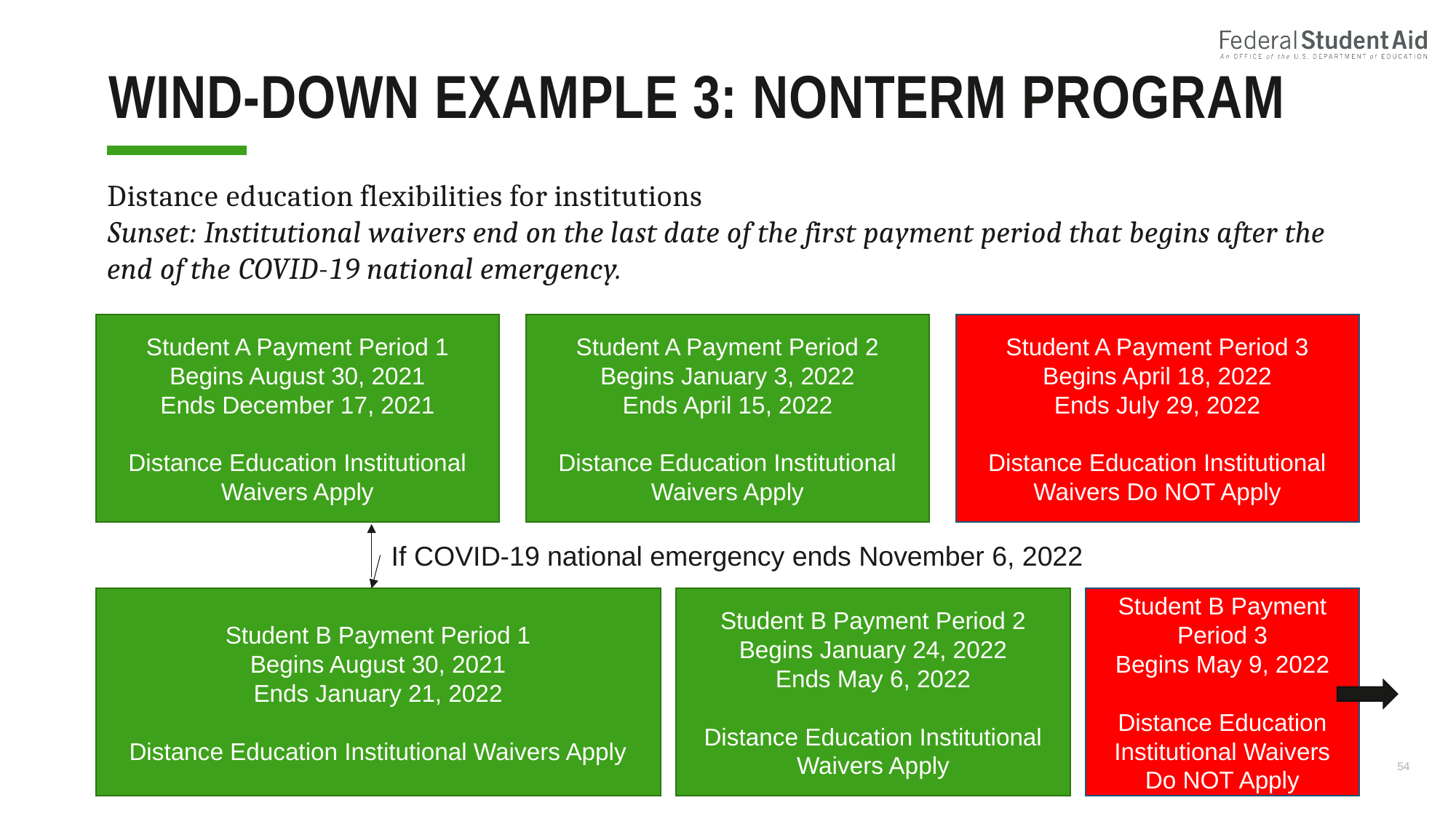

# Wind-down example 3: nonterm program
Distance education flexibilities for institutions
Sunset: Institutional waivers end on the last date of the first payment period that begins after the end of the COVID-19 national emergency.
Student A Payment Period 1
Begins August 30, 2021
Ends December 17, 2021

Distance Education Institutional Waivers Apply
Student A Payment Period 2
Begins January 3, 2022
Ends April 15, 2022

Distance Education Institutional Waivers Apply
Student A Payment Period 3
Begins April 18, 2022
Ends July 29, 2022

Distance Education Institutional Waivers Do NOT Apply
If COVID-19 national emergency ends November 6, 2022
Student B Payment Period 1
Begins August 30, 2021
Ends January 21, 2022

Distance Education Institutional Waivers Apply
Student B Payment Period 2
Begins January 24, 2022
Ends May 6, 2022

Distance Education Institutional Waivers Apply
Student B Payment Period 3
Begins May 9, 2022

Distance Education Institutional Waivers Do NOT Apply

54